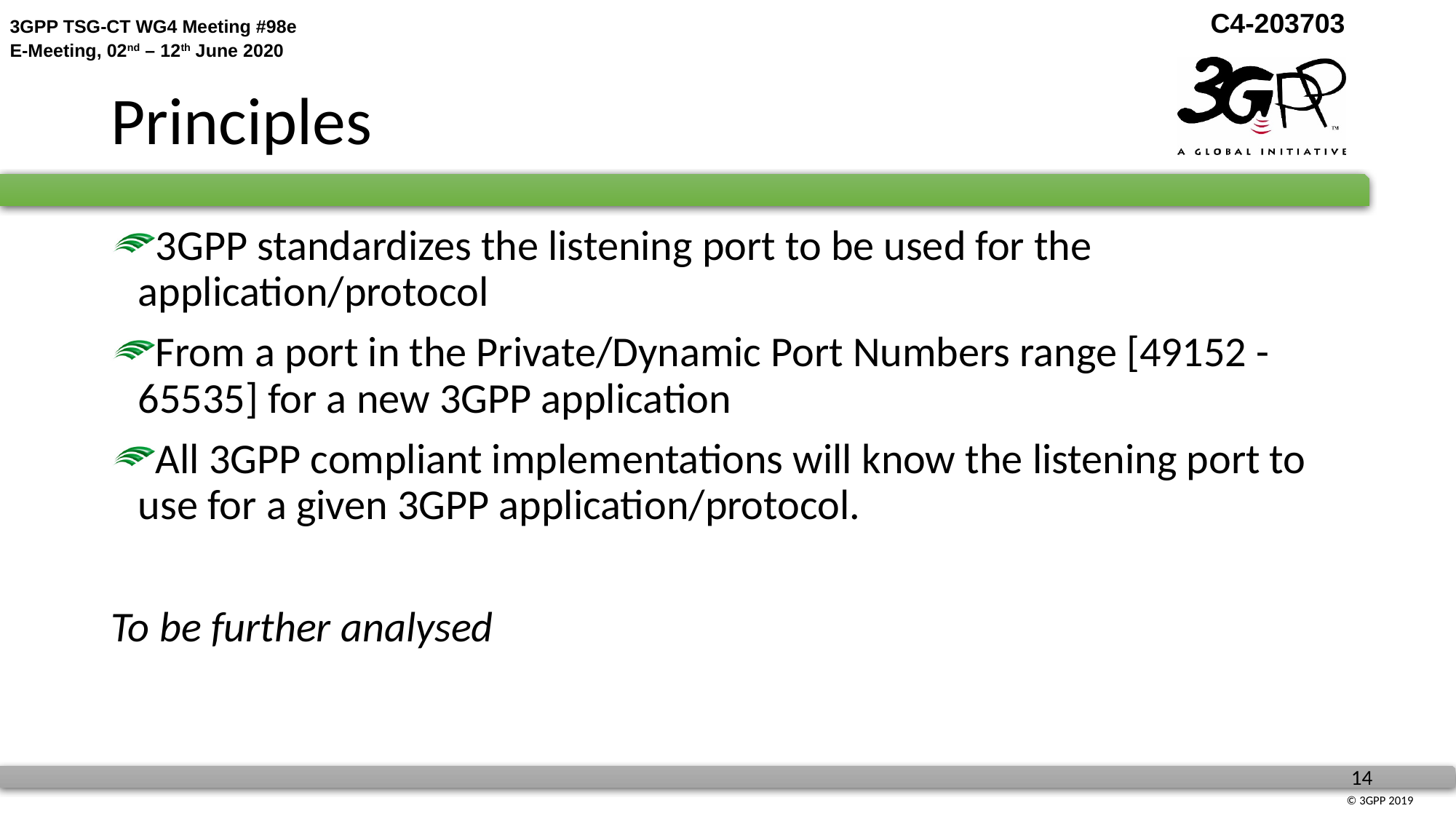

# Principles
3GPP standardizes the listening port to be used for the application/protocol
From a port in the Private/Dynamic Port Numbers range [49152 - 65535] for a new 3GPP application
All 3GPP compliant implementations will know the listening port to use for a given 3GPP application/protocol.

To be further analysed